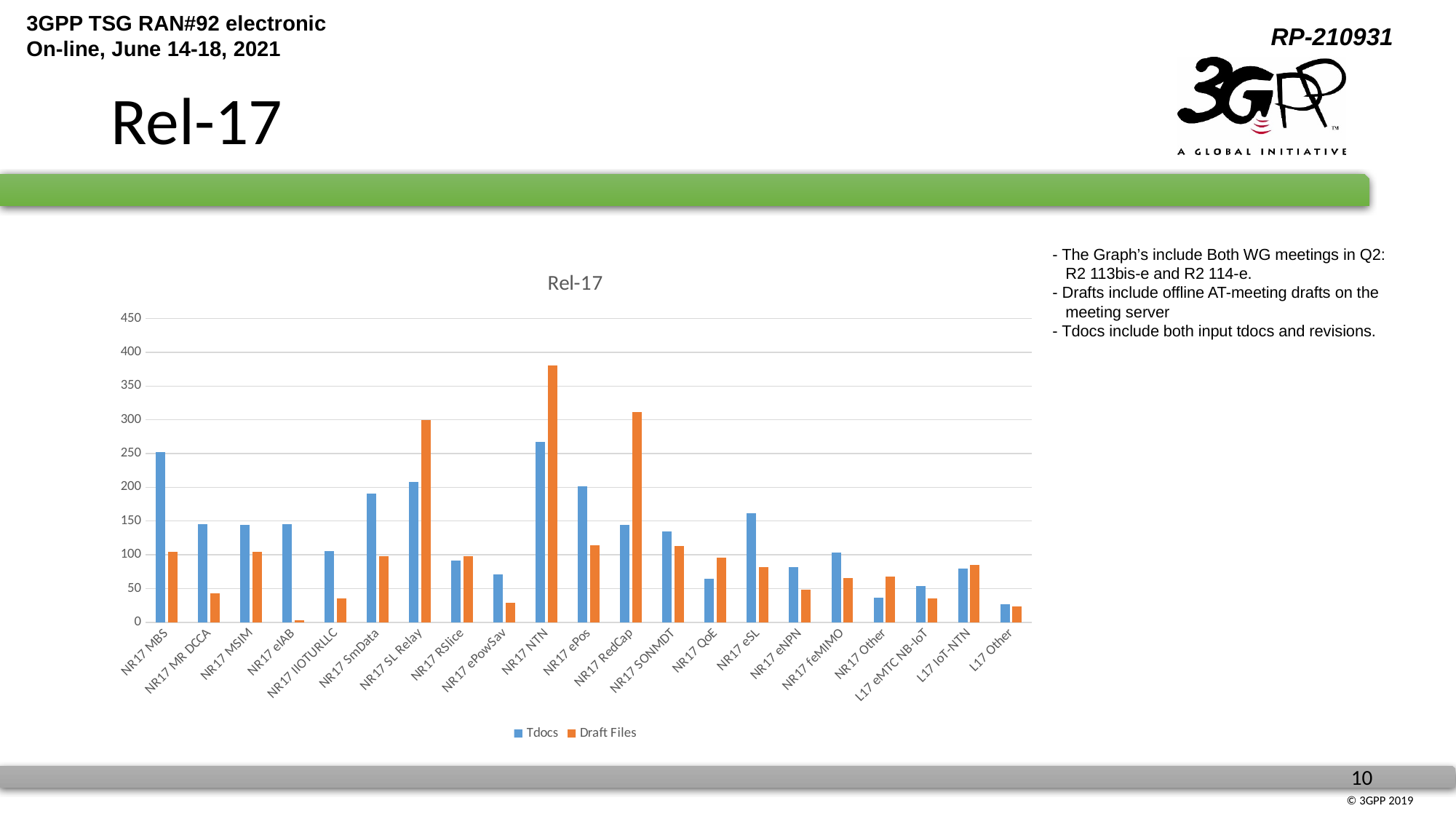

# Rel-17
- The Graph’s include Both WG meetings in Q2:
   R2 113bis-e and R2 114-e.
- Drafts include offline AT-meeting drafts on the
   meeting server
- Tdocs include both input tdocs and revisions.

### Chart: Rel-17

| Category | Tdocs | Draft Files |
|---|---|---|
| NR17 MBS | 252.0 | 104.0 |
| NR17 MR DCCA | 145.0 | 43.0 |
| NR17 MSIM | 144.0 | 104.0 |
| NR17 eIAB | 145.0 | 3.0 |
| NR17 IIOTURLLC | 105.0 | 35.0 |
| NR17 SmData | 191.0 | 98.0 |
| NR17 SL Relay | 208.0 | 300.0 |
| NR17 RSlice | 91.0 | 98.0 |
| NR17 ePowSav | 71.0 | 29.0 |
| NR17 NTN | 267.0 | 381.0 |
| NR17 ePos | 201.0 | 114.0 |
| NR17 RedCap | 144.0 | 311.0 |
| NR17 SONMDT | 135.0 | 113.0 |
| NR17 QoE | 64.0 | 96.0 |
| NR17 eSL | 161.0 | 82.0 |
| NR17 eNPN | 82.0 | 48.0 |
| NR17 feMIMO | 103.0 | 65.0 |
| NR17 Other | 36.0 | 68.0 |
| L17 eMTC NB-IoT | 54.0 | 35.0 |
| L17 IoT-NTN | 80.0 | 85.0 |
| L17 Other | 27.0 | 23.0 |